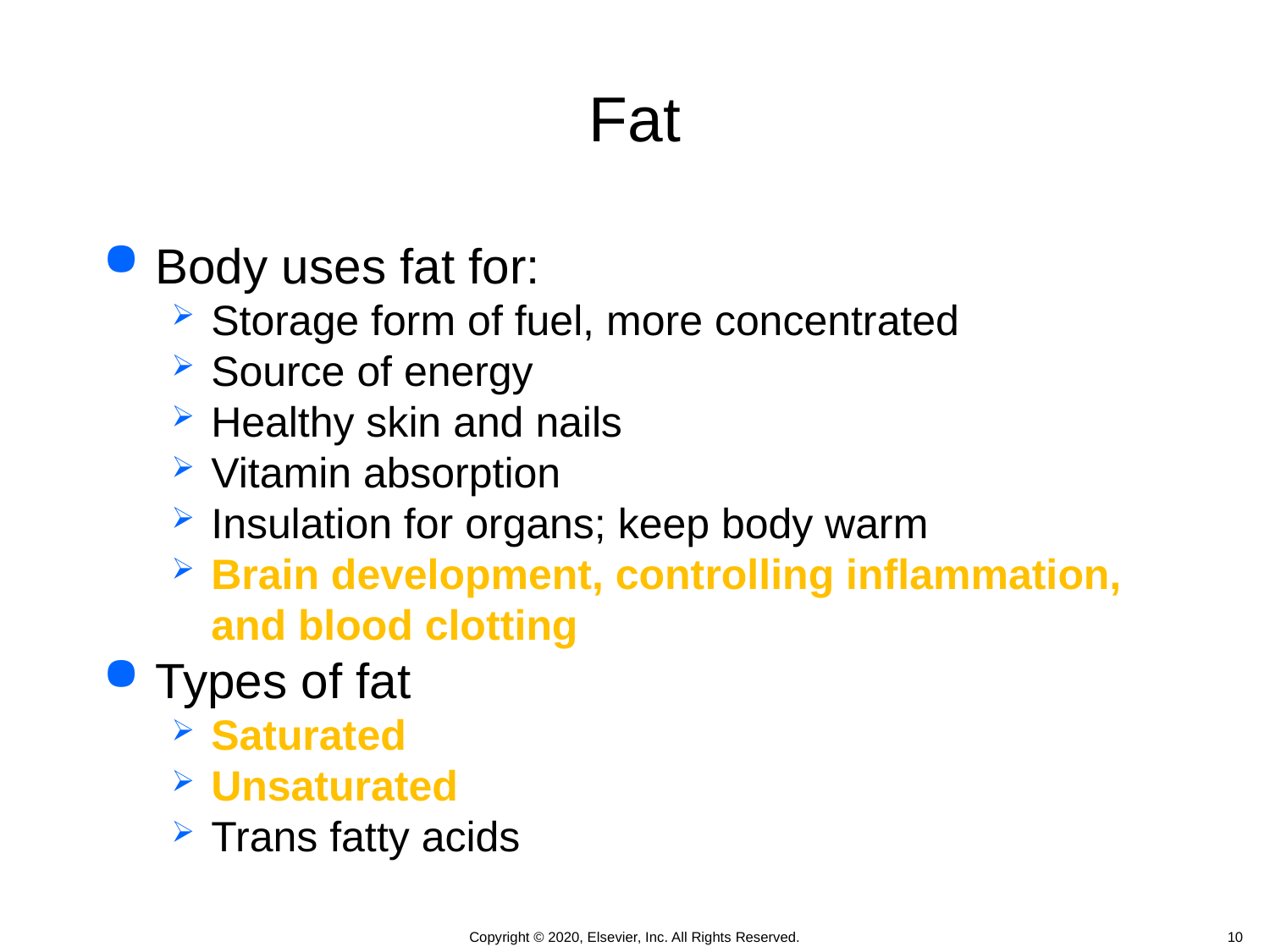

# Fat
Body uses fat for:
Storage form of fuel, more concentrated
Source of energy
Healthy skin and nails
Vitamin absorption
Insulation for organs; keep body warm
Brain development, controlling inflammation, and blood clotting
Types of fat
Saturated
Unsaturated
Trans fatty acids
 10